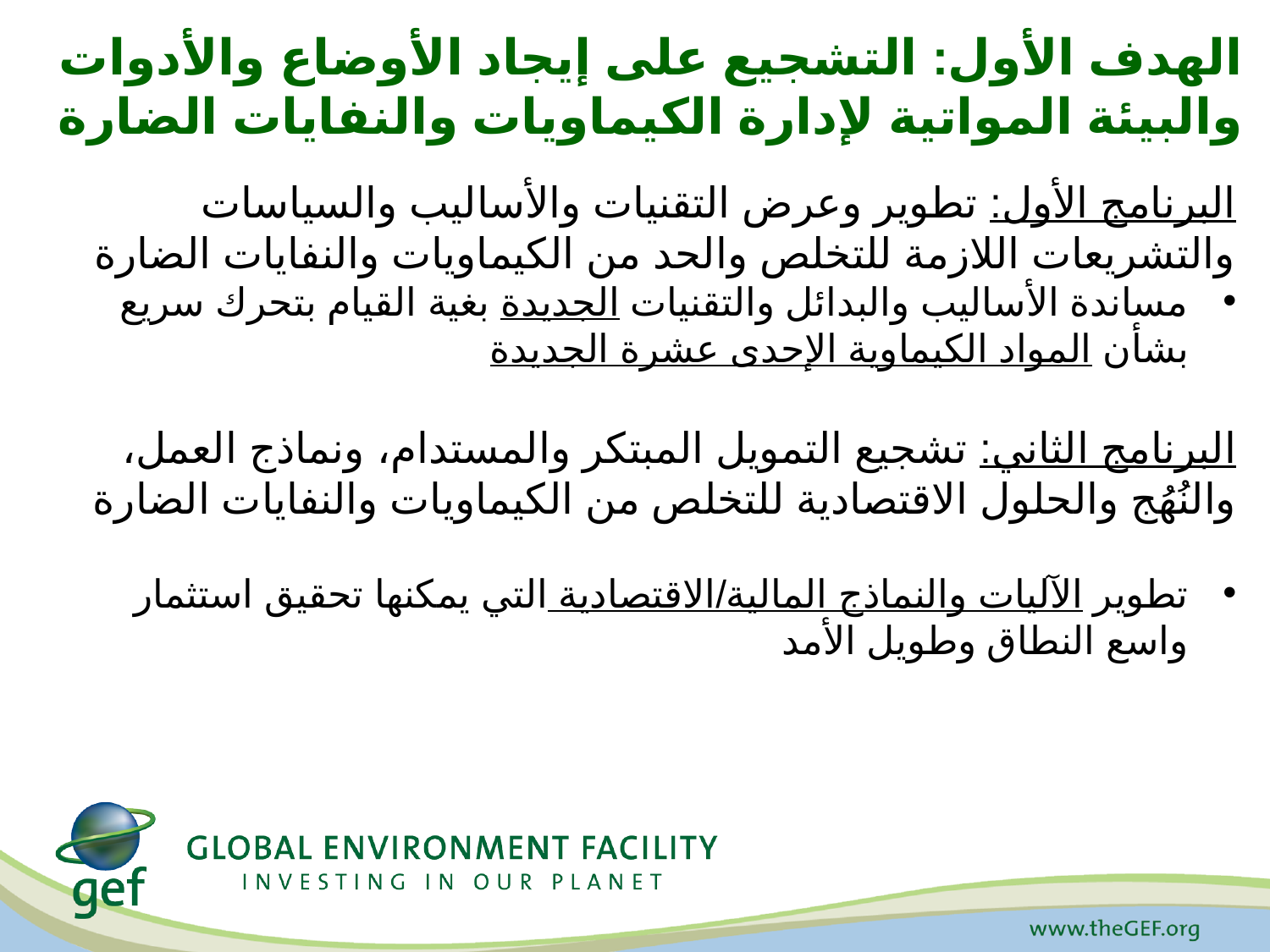

# الهدف الأول: التشجيع على إيجاد الأوضاع والأدوات والبيئة المواتية لإدارة الكيماويات والنفايات الضارة
البرنامج الأول: تطوير وعرض التقنيات والأساليب والسياسات والتشريعات اللازمة للتخلص والحد من الكيماويات والنفايات الضارة
مساندة الأساليب والبدائل والتقنيات الجديدة بغية القيام بتحرك سريع بشأن المواد الكيماوية الإحدى عشرة الجديدة
البرنامج الثاني: تشجيع التمويل المبتكر والمستدام، ونماذج العمل، والنُهُج والحلول الاقتصادية للتخلص من الكيماويات والنفايات الضارة

تطوير الآليات والنماذج المالية/الاقتصادية التي يمكنها تحقيق استثمار واسع النطاق وطويل الأمد